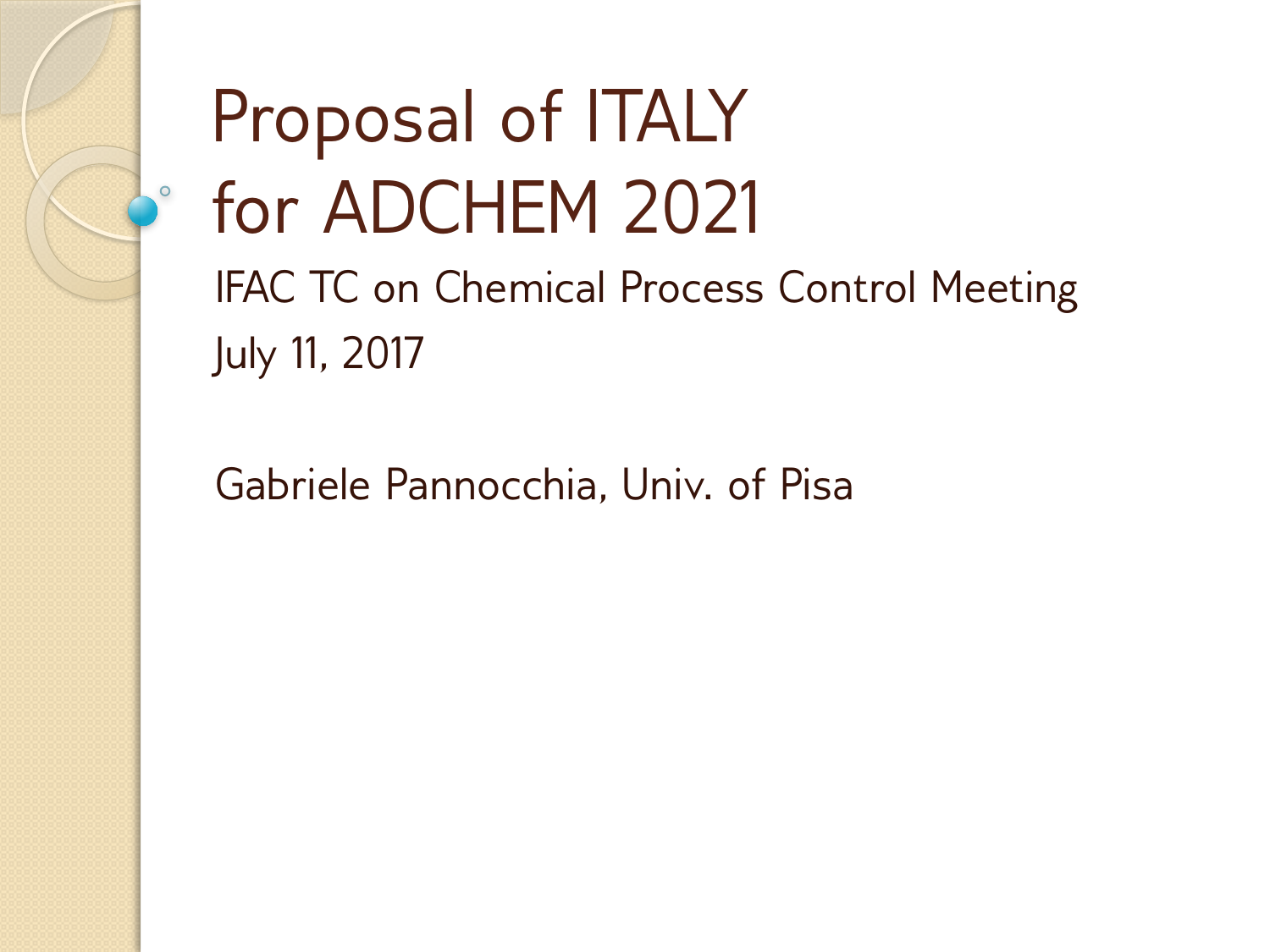

# Proposal of ITALY for ADCHEM 2021
IFAC TC on Chemical Process Control Meeting
July 11, 2017

Gabriele Pannocchia, Univ. of Pisa